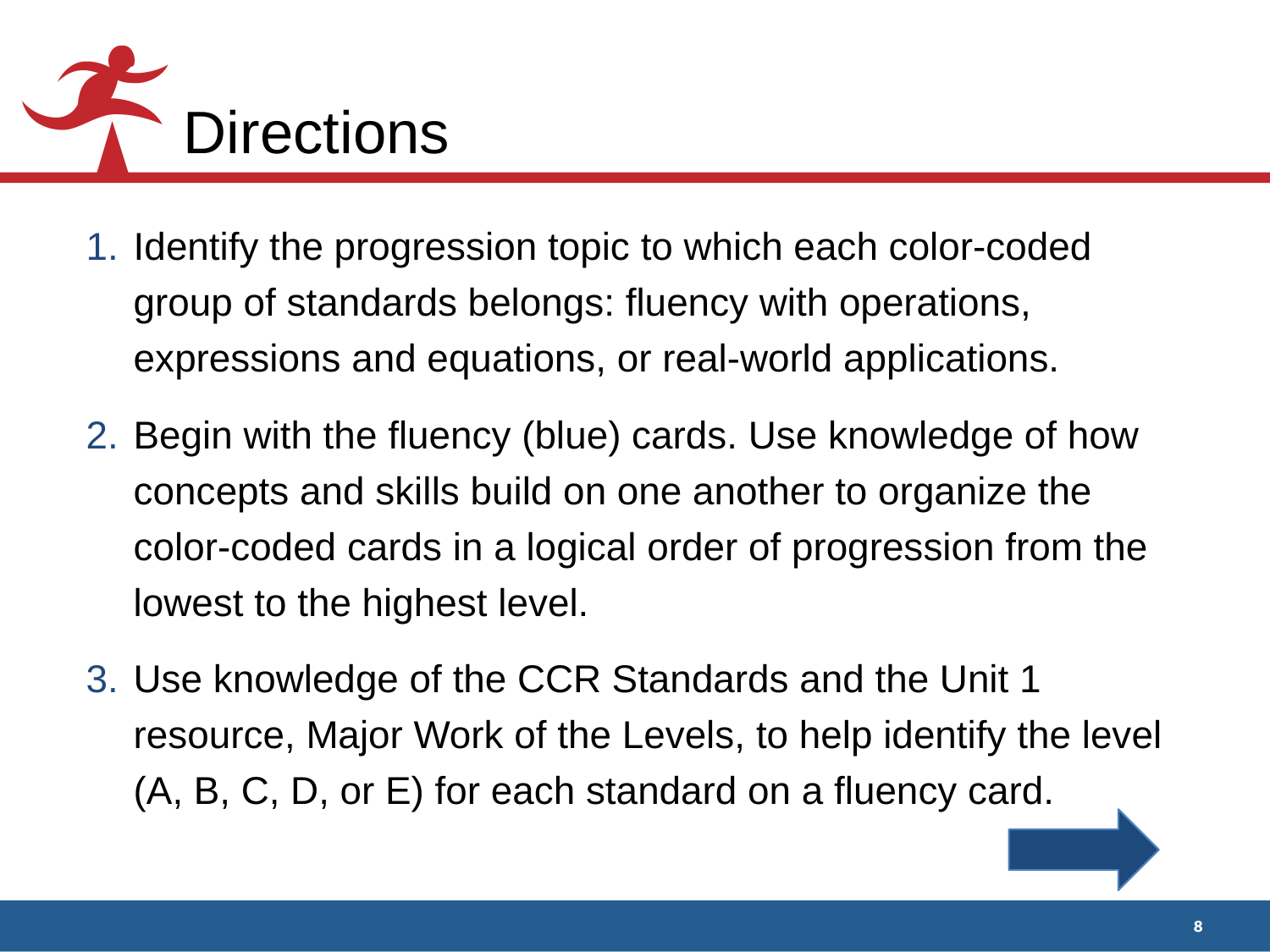

# Directions
Identify the progression topic to which each color-coded group of standards belongs: fluency with operations, expressions and equations, or real-world applications.
Begin with the fluency (blue) cards. Use knowledge of how concepts and skills build on one another to organize the color-coded cards in a logical order of progression from the lowest to the highest level.
Use knowledge of the CCR Standards and the Unit 1 resource, Major Work of the Levels, to help identify the level (A, B, C, D, or E) for each standard on a fluency card.